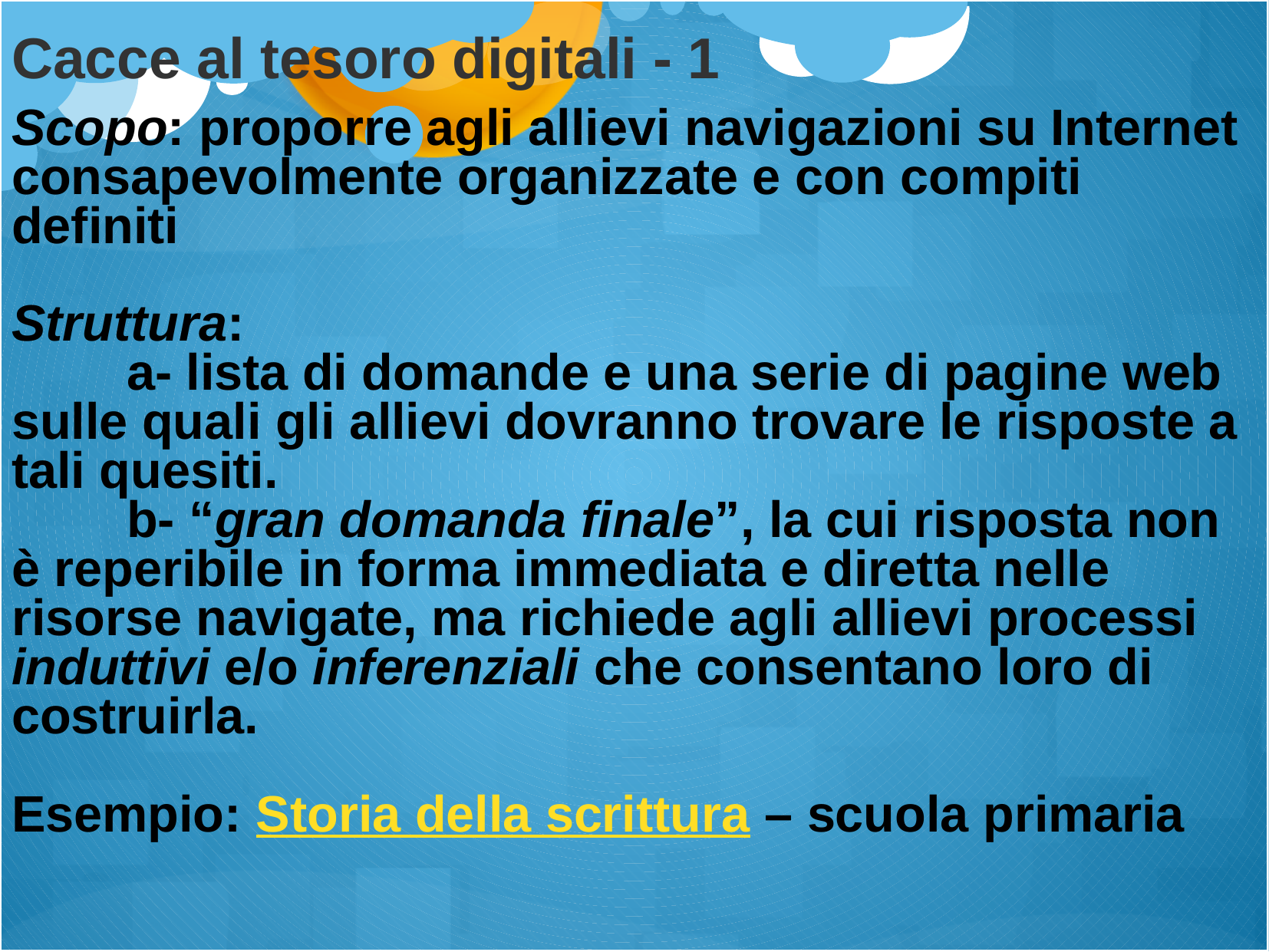

Cacce al tesoro digitali - 1
Scopo: proporre agli allievi navigazioni su Internet consapevolmente organizzate e con compiti definiti

Struttura:
	a- lista di domande e una serie di pagine web sulle quali gli allievi dovranno trovare le risposte a tali quesiti.
	b- “gran domanda finale”, la cui risposta non è reperibile in forma immediata e diretta nelle risorse navigate, ma richiede agli allievi processi induttivi e/o inferenziali che consentano loro di costruirla.

Esempio: Storia della scrittura – scuola primaria